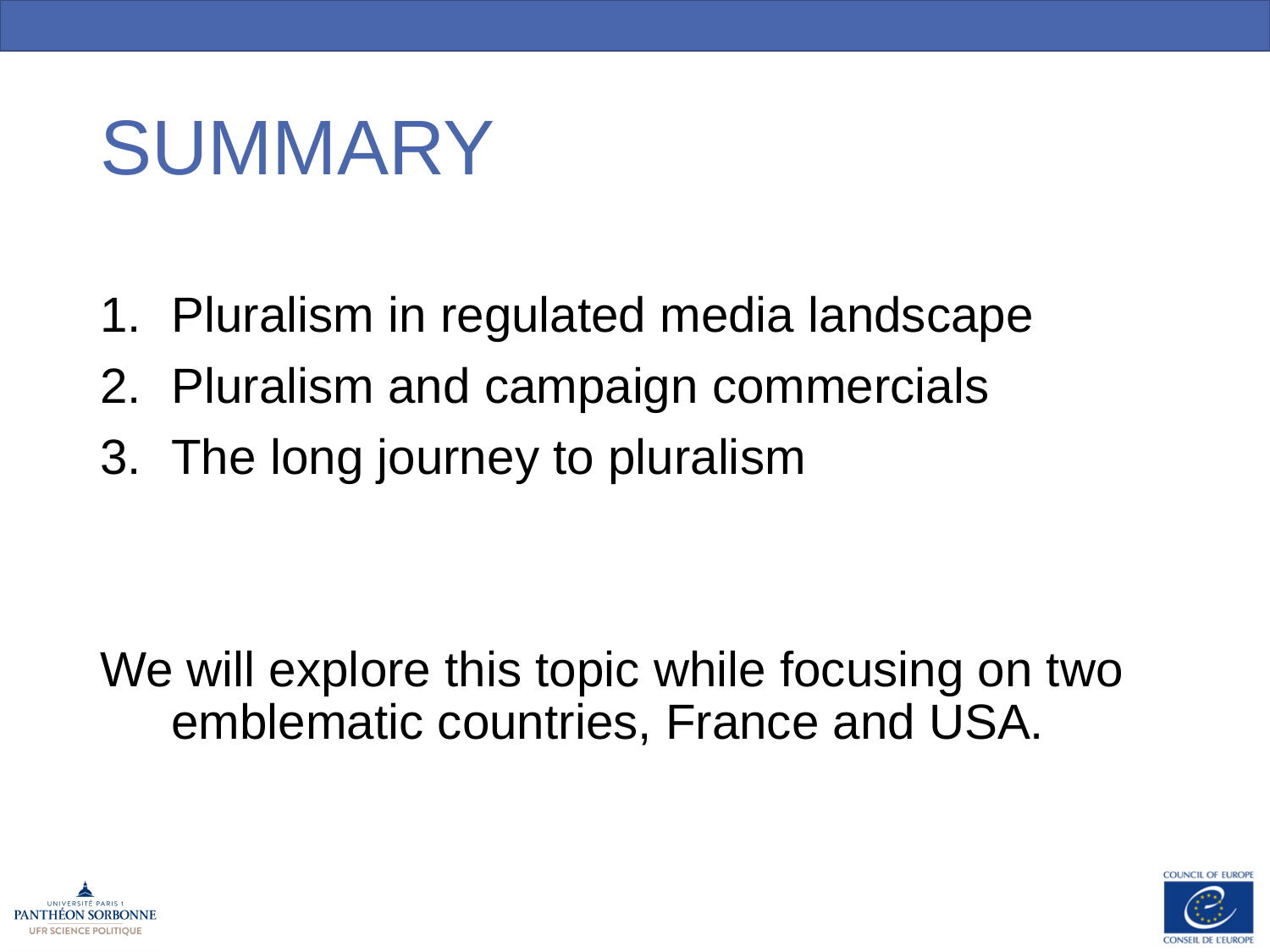

# SUMMARY
Pluralism in regulated media landscape
Pluralism and campaign commercials
The long journey to pluralism

We will explore this topic while focusing on two emblematic countries, France and USA.